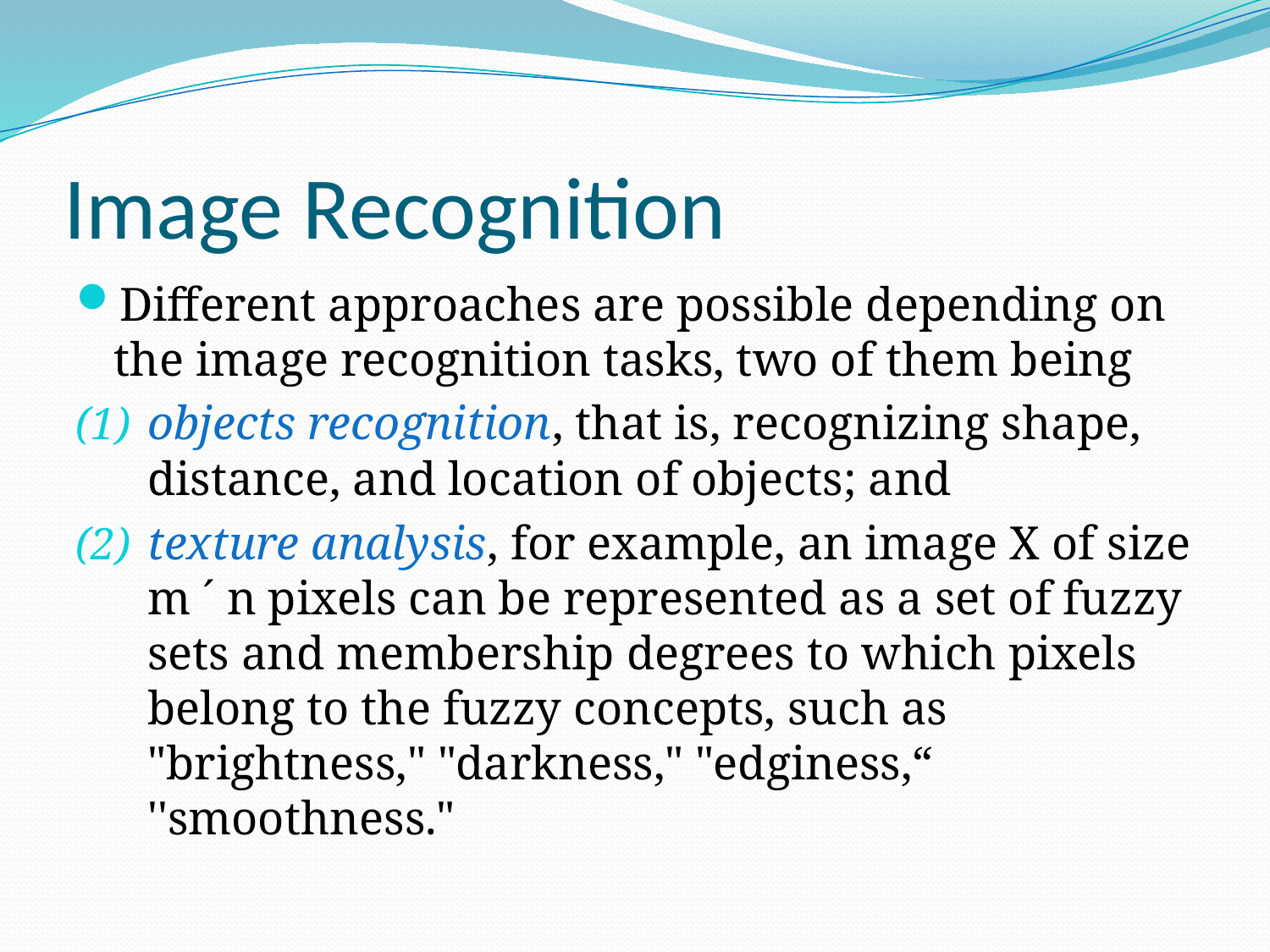

# Image Recognition
Different approaches are possible depending on the image recognition tasks, two of them being
objects recognition, that is, recognizing shape, distance, and location of objects; and
texture analysis, for example, an image X of size m ´ n pixels can be represented as a set of fuzzy sets and membership degrees to which pixels belong to the fuzzy concepts, such as "brightness," "darkness," "edginess,“ ''smoothness."